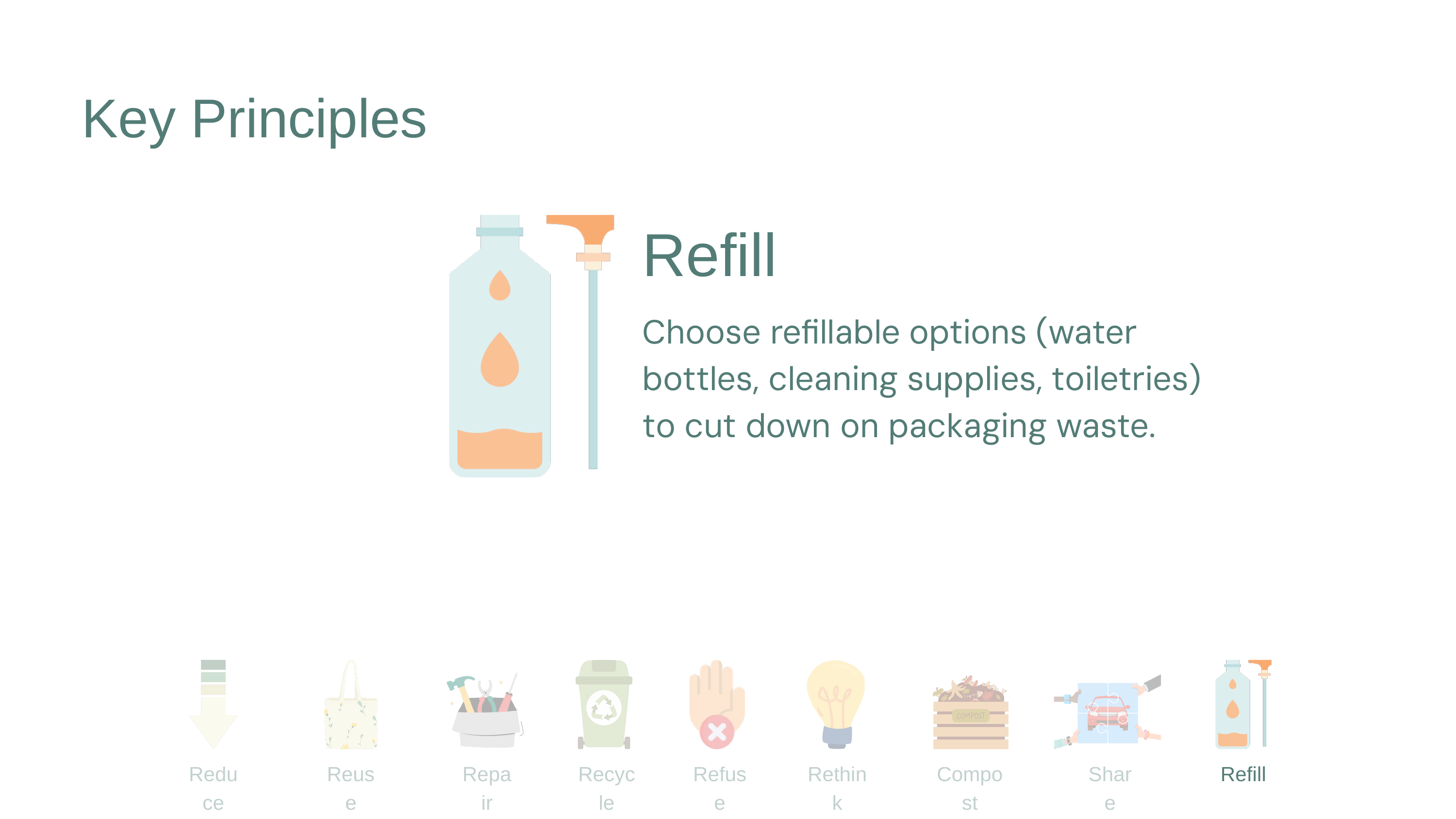

Key Principles
Refill

Choose refillable options (water bottles, cleaning supplies, toiletries) to cut down on packaging waste.

Reduce
Reuse
Repair
Recycle
Refuse
Rethink
Compost
Share
Refill